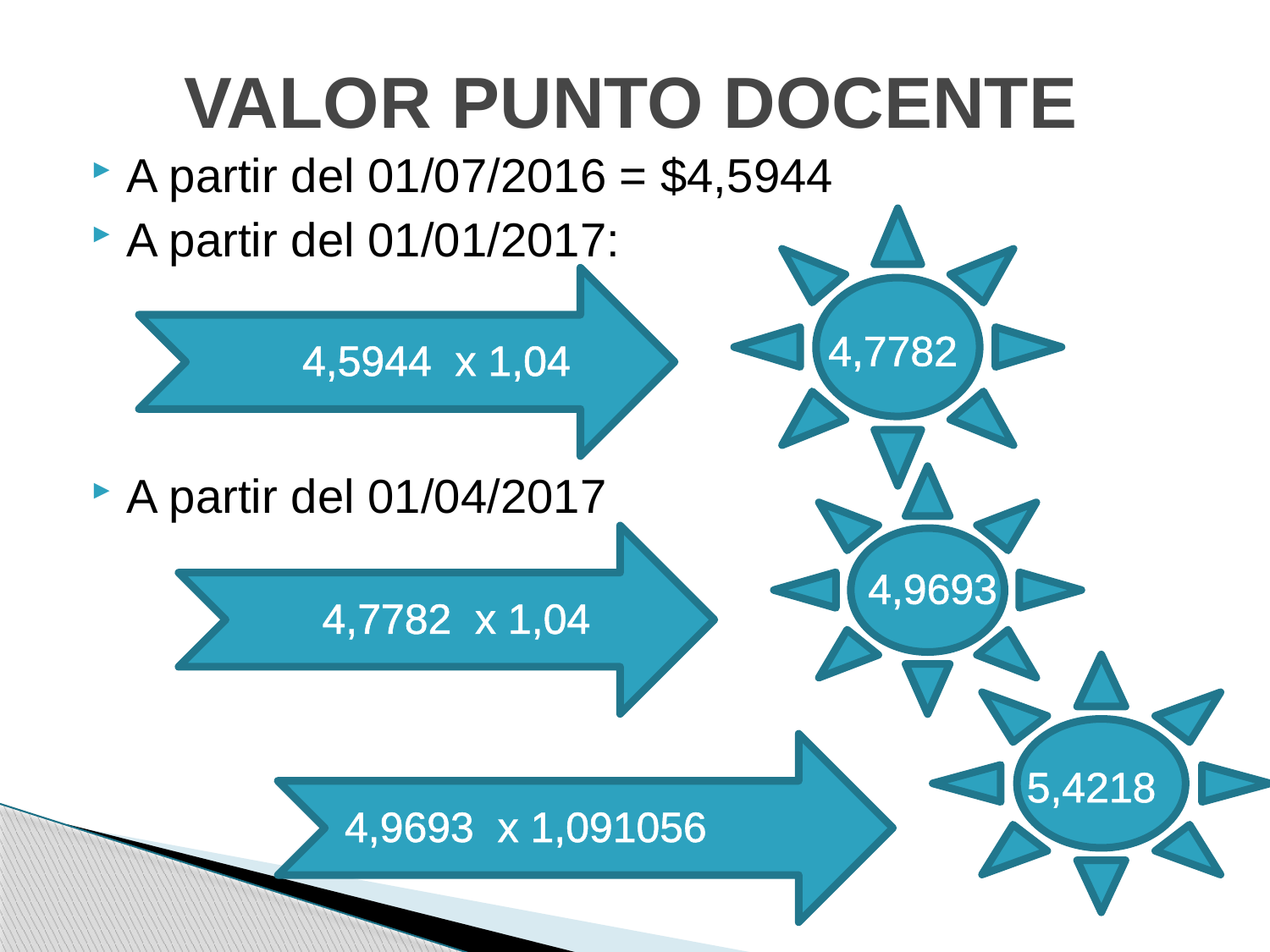

# VALOR PUNTO DOCENTE
A partir del 01/07/2016 = $4,5944
A partir del 01/01/2017:

A partir del 01/04/2017

4,7782
4,5944  x 1,04

4,9693
4,7782  x 1,04

5,4218
4,9693  x 1,091056